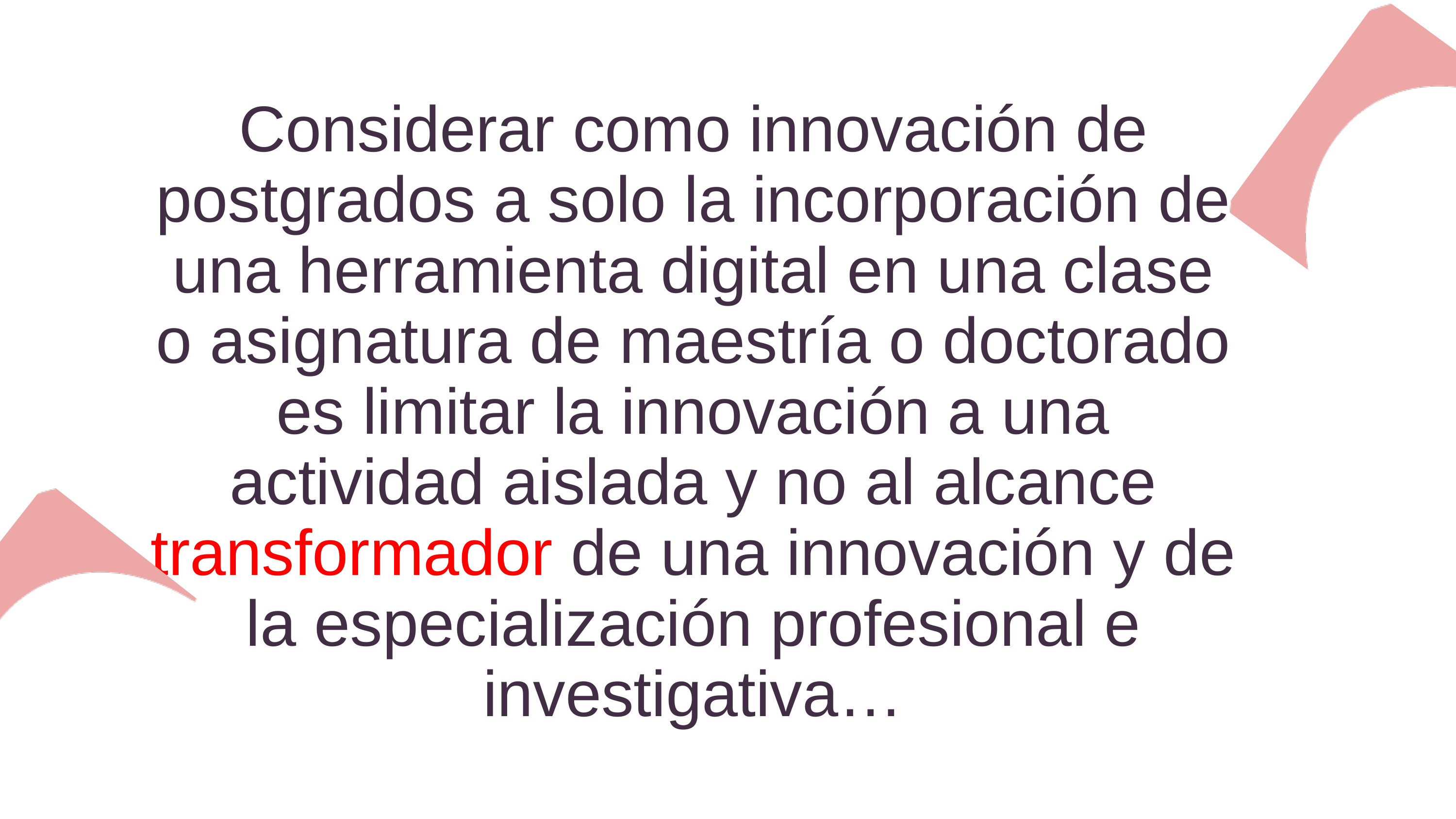

Considerar como innovación de postgrados a solo la incorporación de una herramienta digital en una clase o asignatura de maestría o doctorado es limitar la innovación a una actividad aislada y no al alcance transformador de una innovación y de la especialización profesional e investigativa…